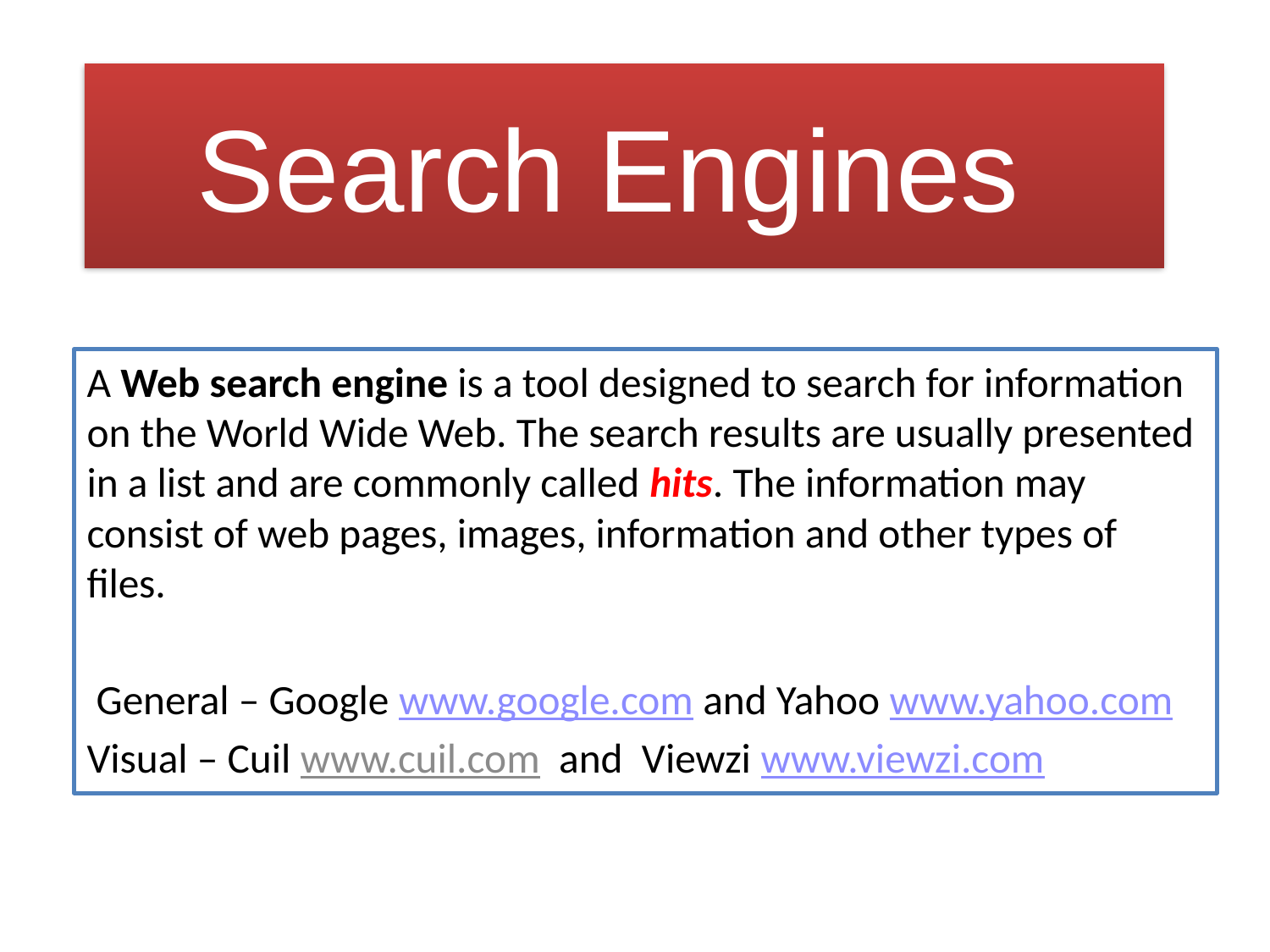

# Search Engines
A Web search engine is a tool designed to search for information on the World Wide Web. The search results are usually presented in a list and are commonly called hits. The information may consist of web pages, images, information and other types of files.

 General – Google www.google.com and Yahoo www.yahoo.com
Visual – Cuil www.cuil.com  and  Viewzi www.viewzi.com